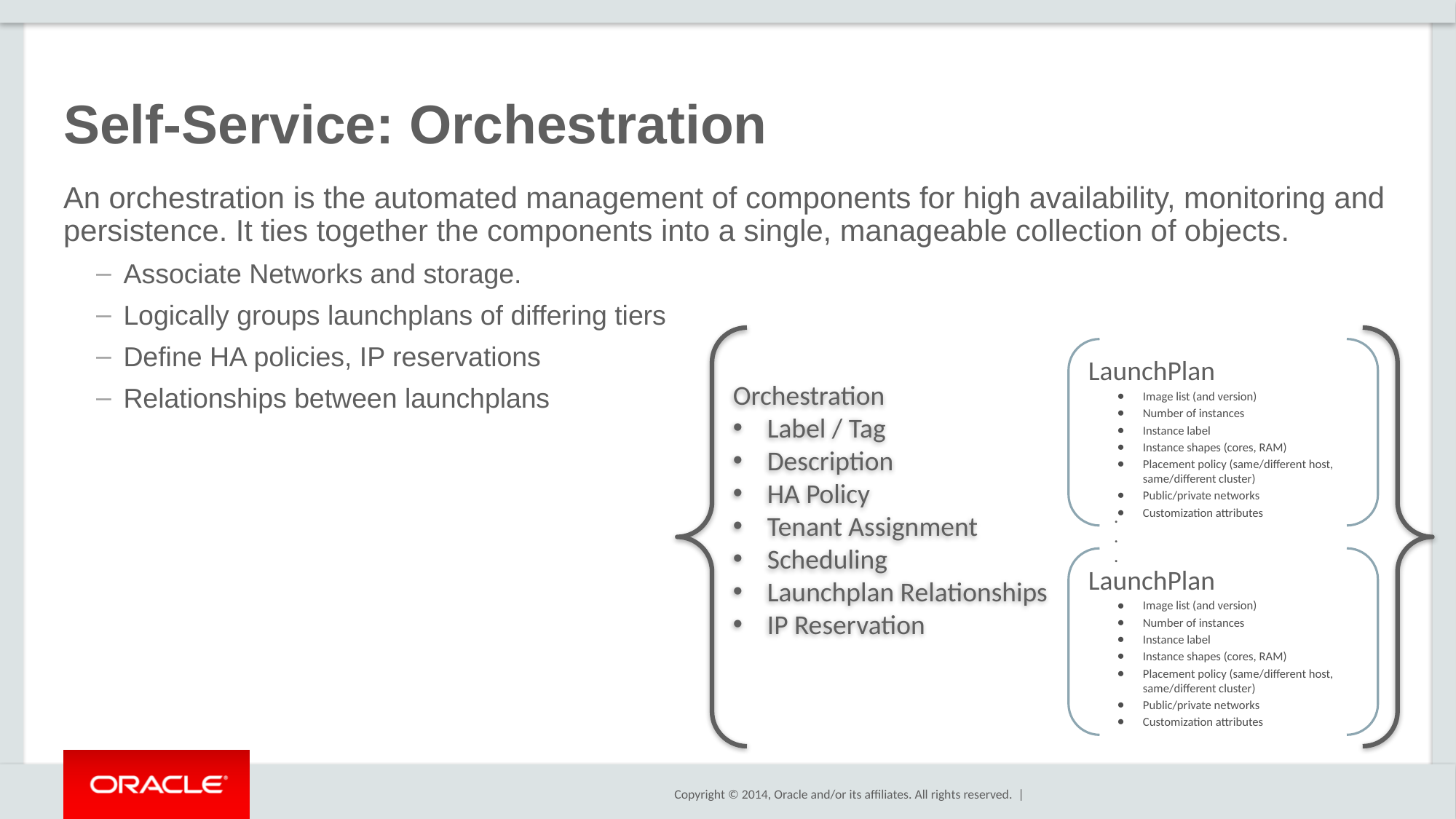

# Self-Service: Orchestration
An orchestration is the automated management of components for high availability, monitoring and persistence. It ties together the components into a single, manageable collection of objects.
Associate Networks and storage.
Logically groups launchplans of differing tiers
Define HA policies, IP reservations
Relationships between launchplans
Orchestration
Label / Tag
Description
HA Policy
Tenant Assignment
Scheduling
Launchplan Relationships
IP Reservation

LaunchPlan
Image list (and version)
Number of instances
Instance label
Instance shapes (cores, RAM)
Placement policy (same/different host, same/different cluster)
Public/private networks
Customization attributes
LaunchPlan
Image list (and version)
Number of instances
Instance label
Instance shapes (cores, RAM)
Placement policy (same/different host, same/different cluster)
Public/private networks
Customization attributes
.
.
.